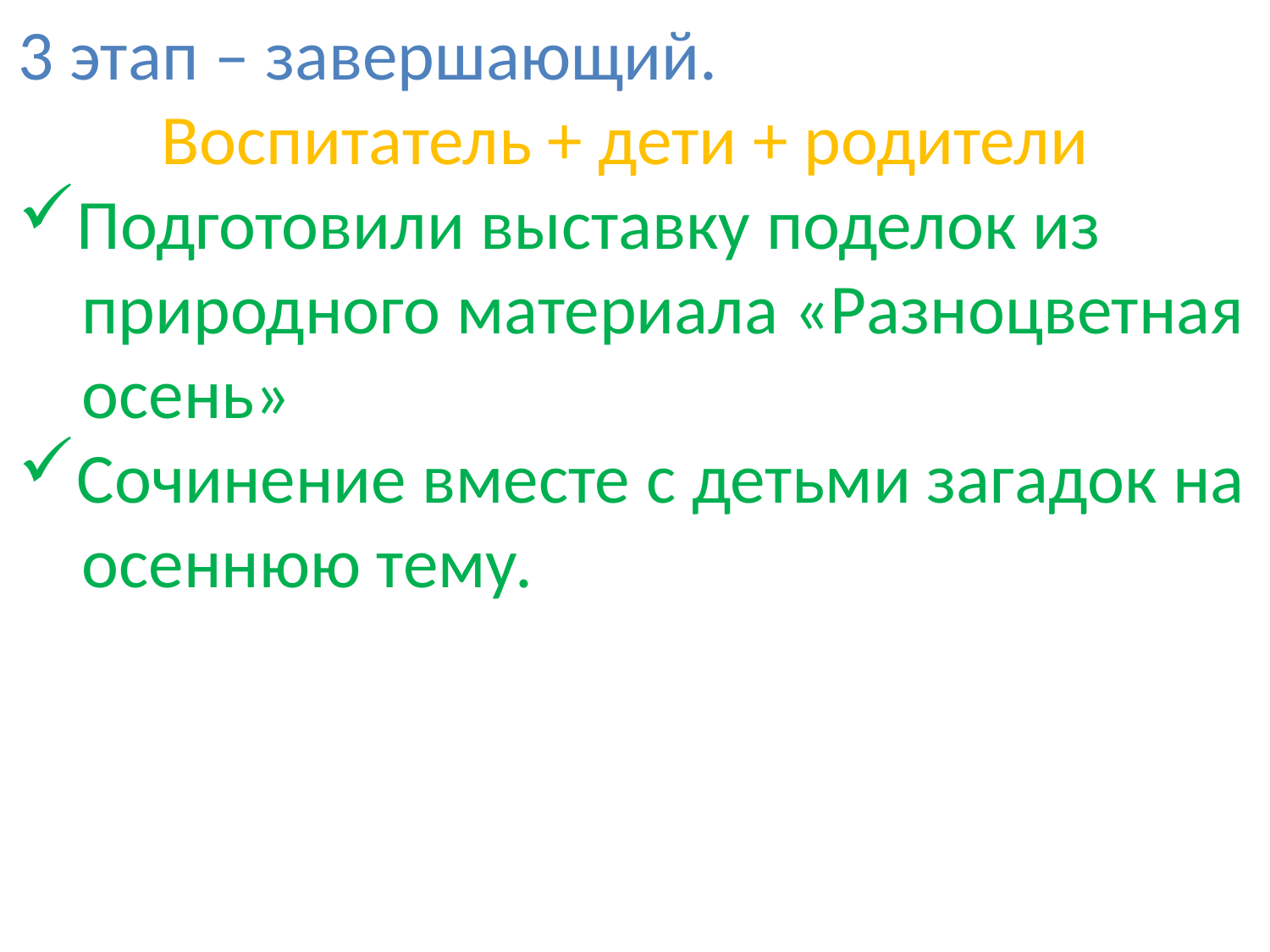

3 этап – завершающий.
         Воспитатель + дети + родители
Подготовили выставку поделок из
    природного материала «Разноцветная
    осень»
Сочинение вместе с детьми загадок на
    осеннюю тему.